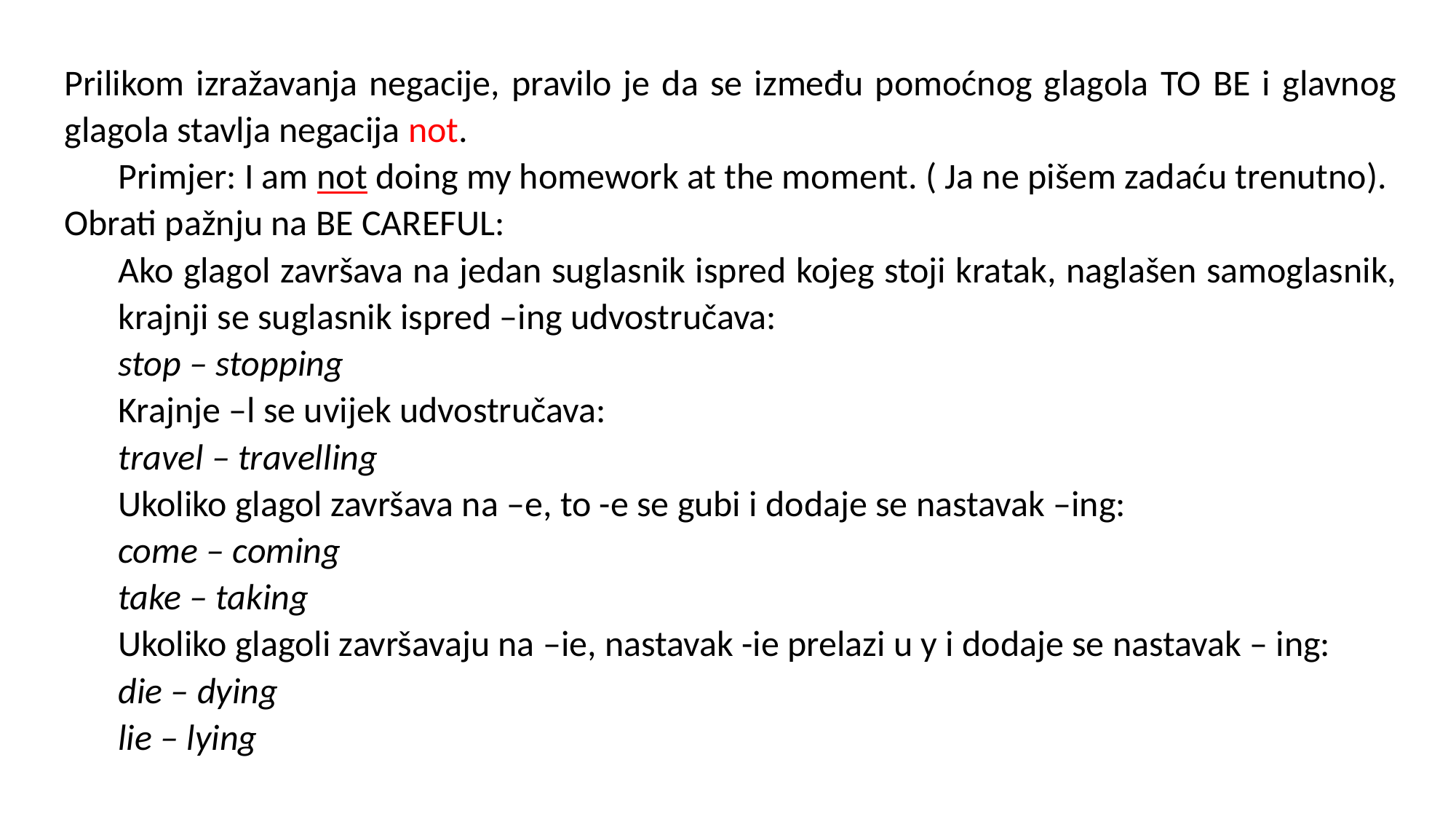

Prilikom izražavanja negacije, pravilo je da se između pomoćnog glagola TO BE i glavnog glagola stavlja negacija not.
Primjer: I am not doing my homework at the moment. ( Ja ne pišem zadaću trenutno).
Obrati pažnju na BE CAREFUL:
Ako glagol završava na jedan suglasnik ispred kojeg stoji kratak, naglašen samoglasnik, krajnji se suglasnik ispred –ing udvostručava:
stop – stopping
Krajnje –l se uvijek udvostručava:
travel – travelling
Ukoliko glagol završava na –e, to -e se gubi i dodaje se nastavak –ing:
come – coming
take – taking
Ukoliko glagoli završavaju na –ie, nastavak -ie prelazi u y i dodaje se nastavak – ing:
die – dying
lie – lying